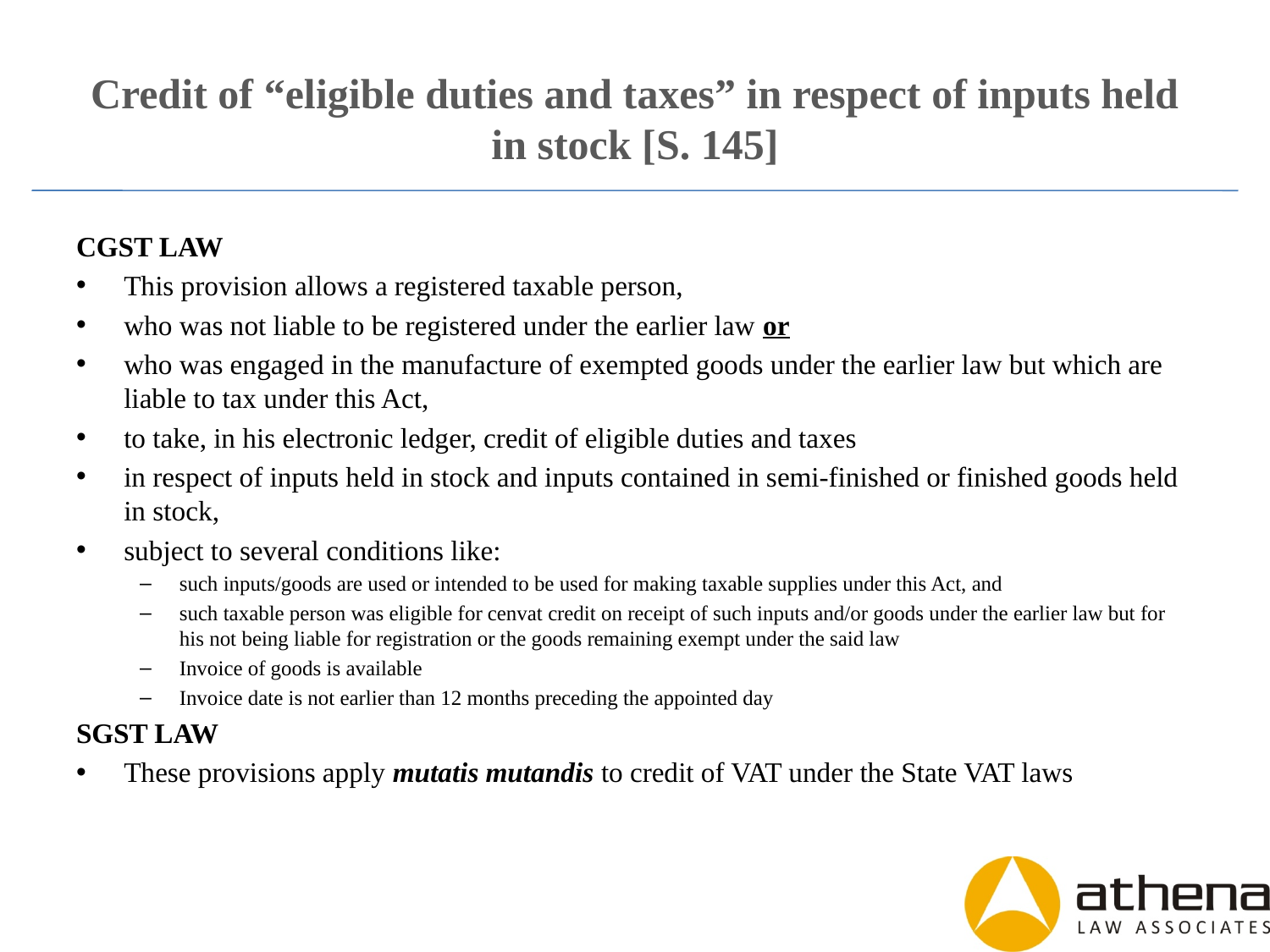

# Credit of “eligible duties and taxes” in respect of inputs held in stock [S. 145]
CGST LAW
This provision allows a registered taxable person,
who was not liable to be registered under the earlier law or
who was engaged in the manufacture of exempted goods under the earlier law but which are liable to tax under this Act,
to take, in his electronic ledger, credit of eligible duties and taxes
in respect of inputs held in stock and inputs contained in semi-finished or finished goods held in stock,
subject to several conditions like:
such inputs/goods are used or intended to be used for making taxable supplies under this Act, and
such taxable person was eligible for cenvat credit on receipt of such inputs and/or goods under the earlier law but for his not being liable for registration or the goods remaining exempt under the said law
Invoice of goods is available
Invoice date is not earlier than 12 months preceding the appointed day
SGST LAW
These provisions apply mutatis mutandis to credit of VAT under the State VAT laws